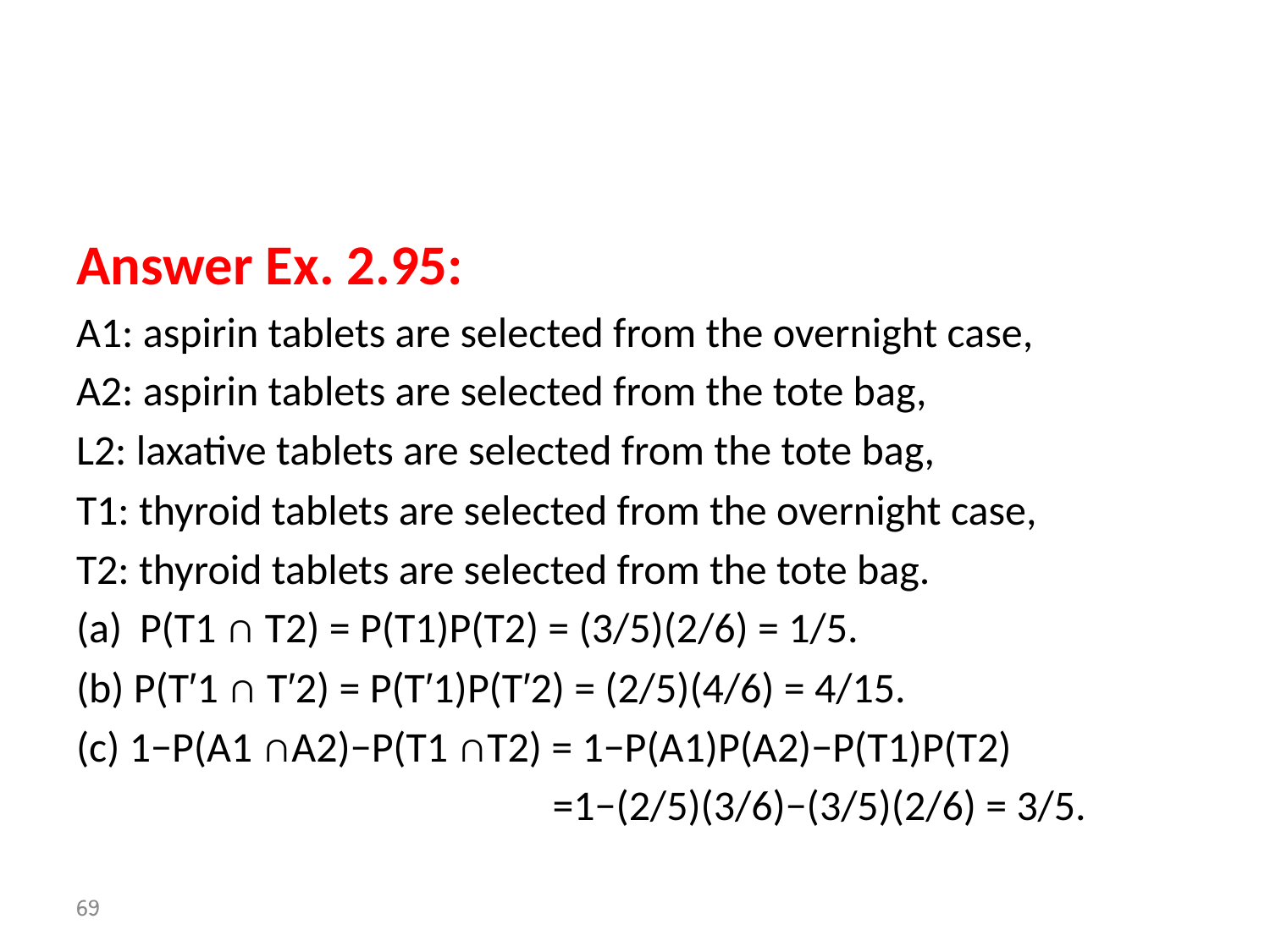

#
Answer Ex. 2.95:
A1: aspirin tablets are selected from the overnight case,
A2: aspirin tablets are selected from the tote bag,
L2: laxative tablets are selected from the tote bag,
T1: thyroid tablets are selected from the overnight case,
T2: thyroid tablets are selected from the tote bag.
P(T1 ∩ T2) = P(T1)P(T2) = (3/5)(2/6) = 1/5.
(b) P(T′1 ∩ T′2) = P(T′1)P(T′2) = (2/5)(4/6) = 4/15.
(c) 1−P(A1 ∩A2)−P(T1 ∩T2) = 1−P(A1)P(A2)−P(T1)P(T2)
                                                  =1−(2/5)(3/6)−(3/5)(2/6) = 3/5.
69